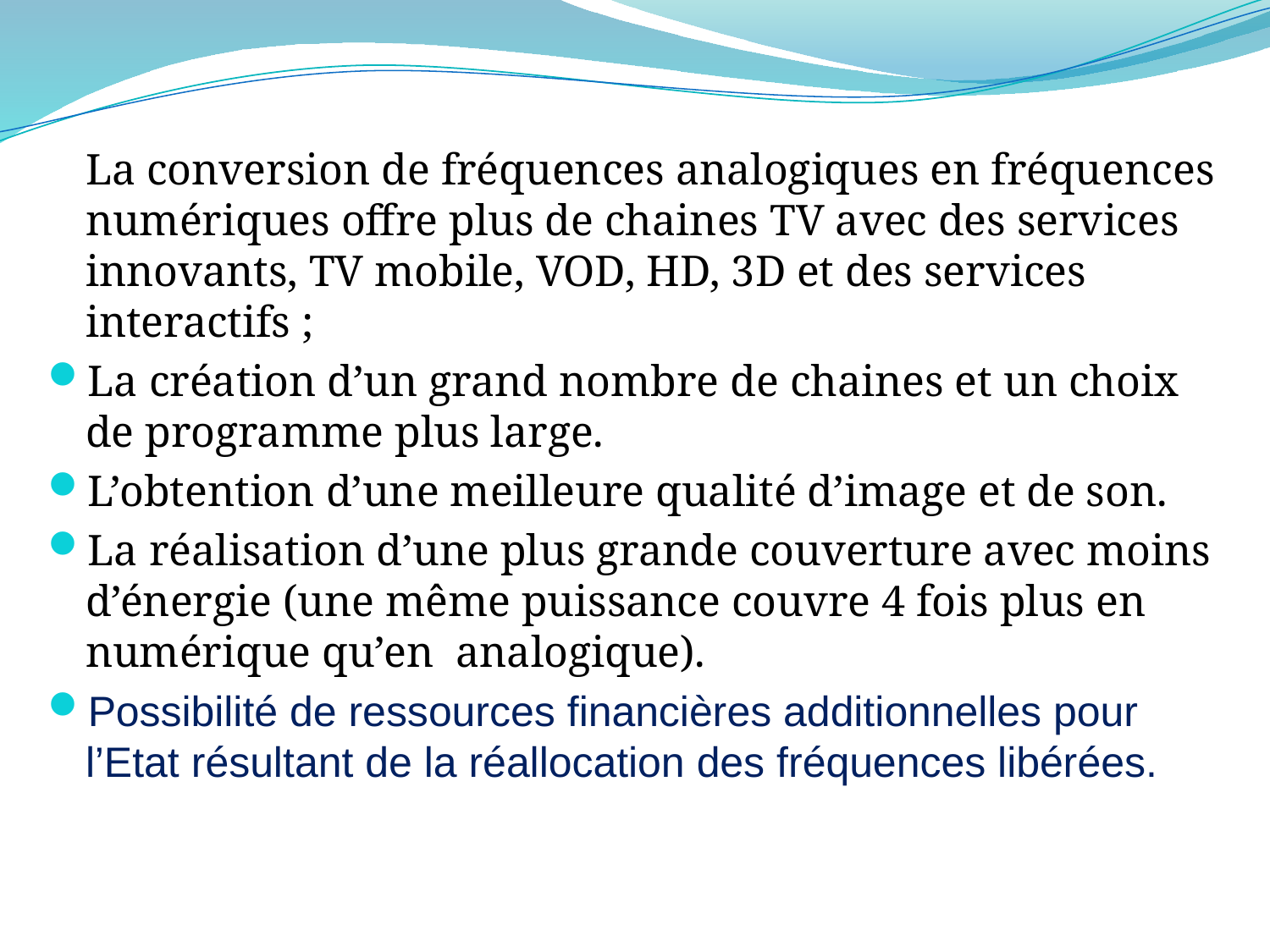

La conversion de fréquences analogiques en fréquences numériques offre plus de chaines TV avec des services innovants, TV mobile, VOD, HD, 3D et des services interactifs ;
La création d’un grand nombre de chaines et un choix de programme plus large.
L’obtention d’une meilleure qualité d’image et de son.
La réalisation d’une plus grande couverture avec moins d’énergie (une même puissance couvre 4 fois plus en numérique qu’en  analogique).
Possibilité de ressources financières additionnelles pour l’Etat résultant de la réallocation des fréquences libérées.